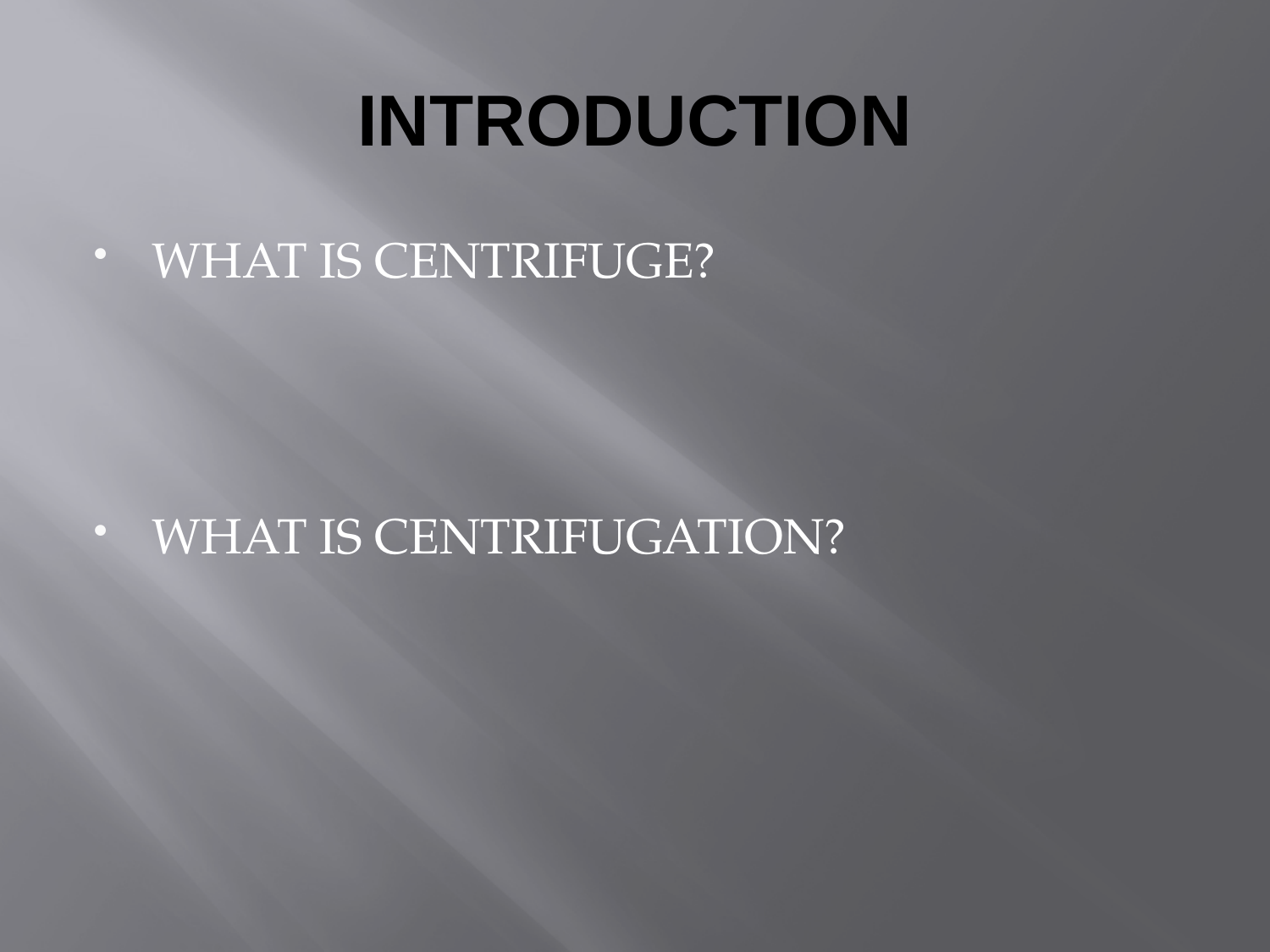

# INTRODUCTION
WHAT IS CENTRIFUGE?

WHAT IS CENTRIFUGATION?